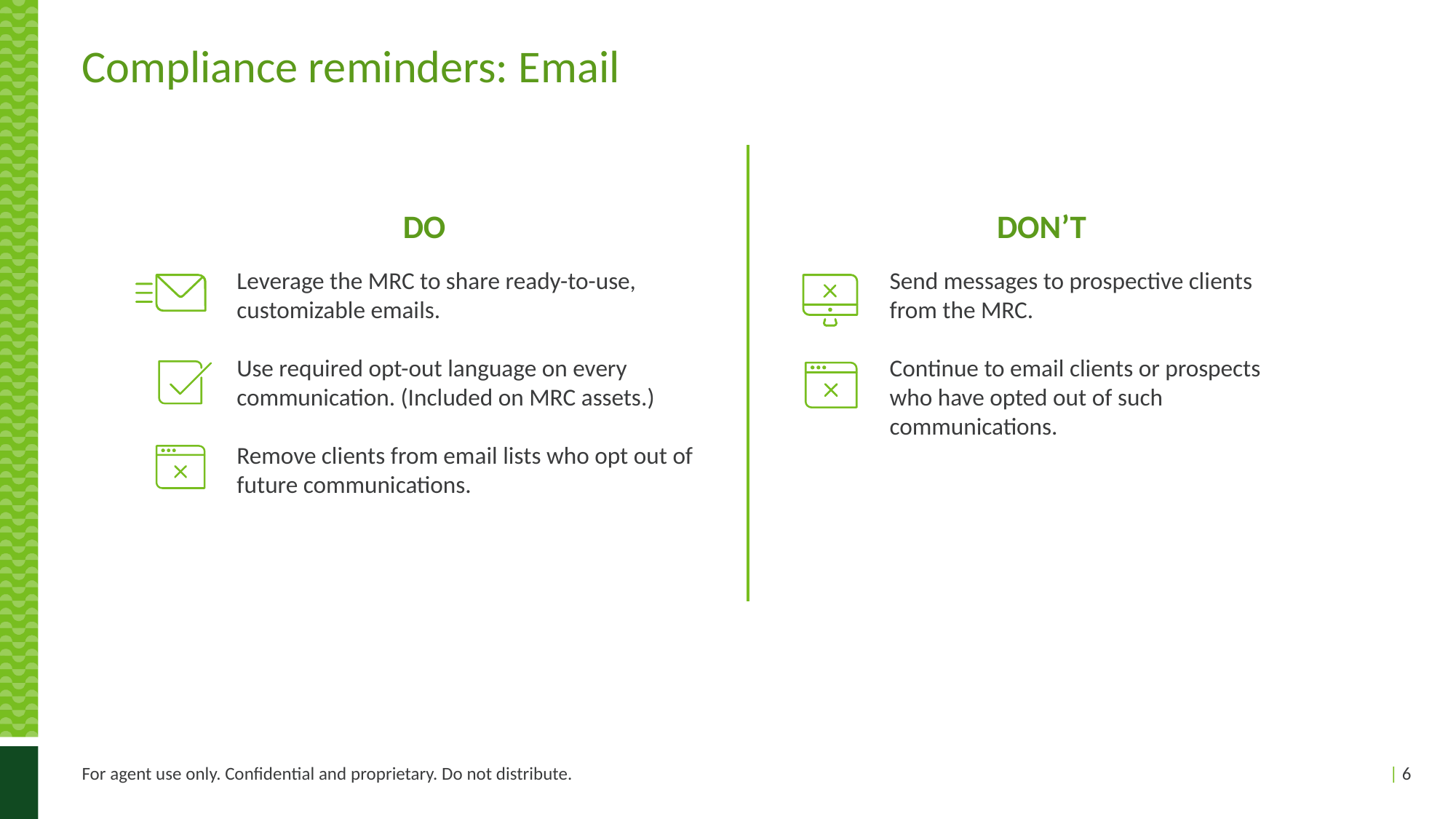

# Compliance reminders: Email
DO
DON’T
Leverage the MRC to share ready-to-use, customizable emails.

Use required opt-out language on every communication. (Included on MRC assets.)

Remove clients from email lists who opt out of future communications.

Send messages to prospective clients from the MRC.

Continue to email clients or prospects who have opted out of such communications.

For agent use only. Confidential and proprietary. Do not distribute.
| 6